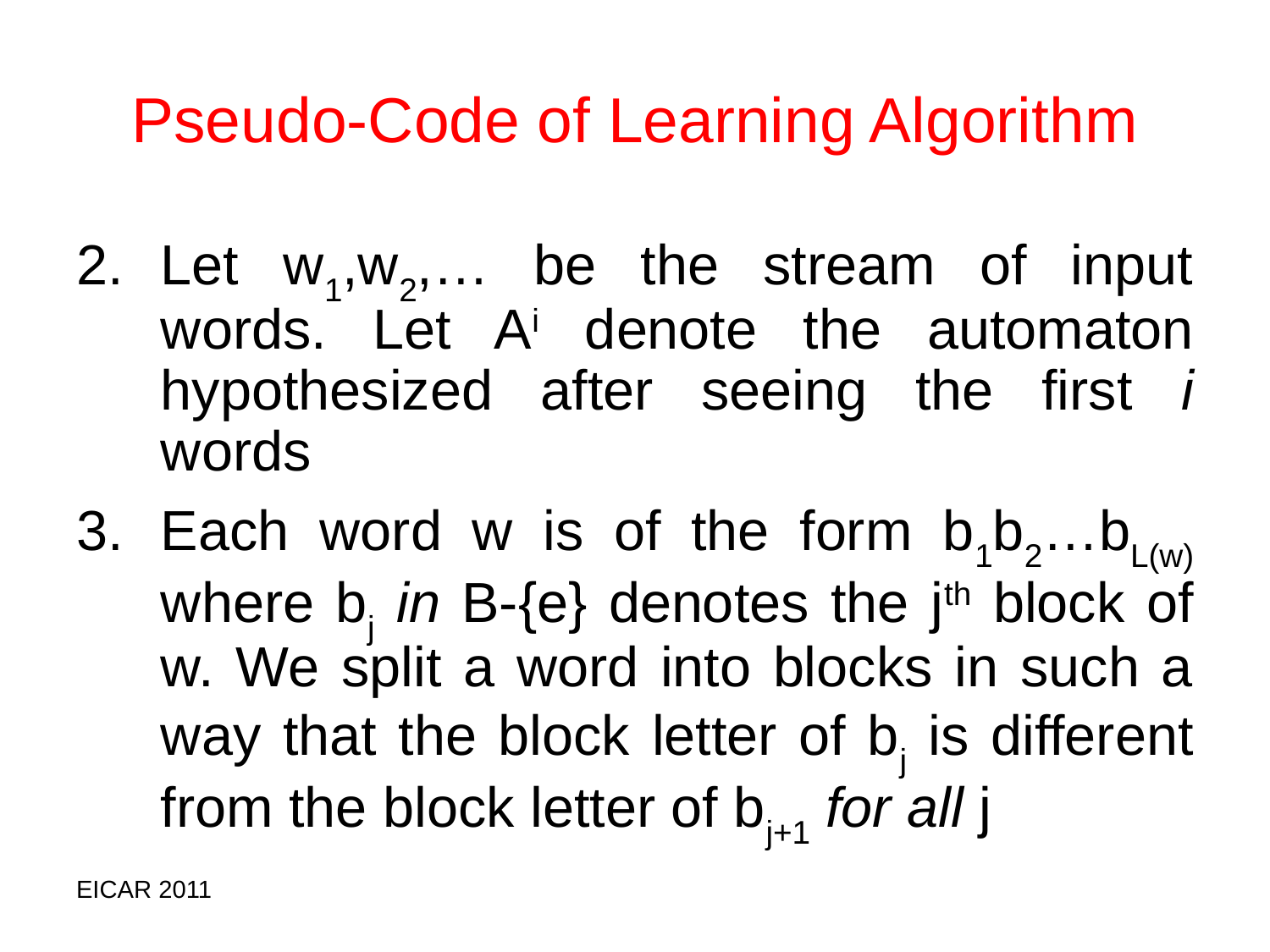

# Pseudo-Code of Learning Algorithm
Let w1,w2,… be the stream of input words. Let Ai denote the automaton hypothesized after seeing the first i words
Each word w is of the form b1b2…bL(w) where bj in B-{e} denotes the jth block of w. We split a word into blocks in such a way that the block letter of bj is different from the block letter of bj+1 for all j
EICAR 2011